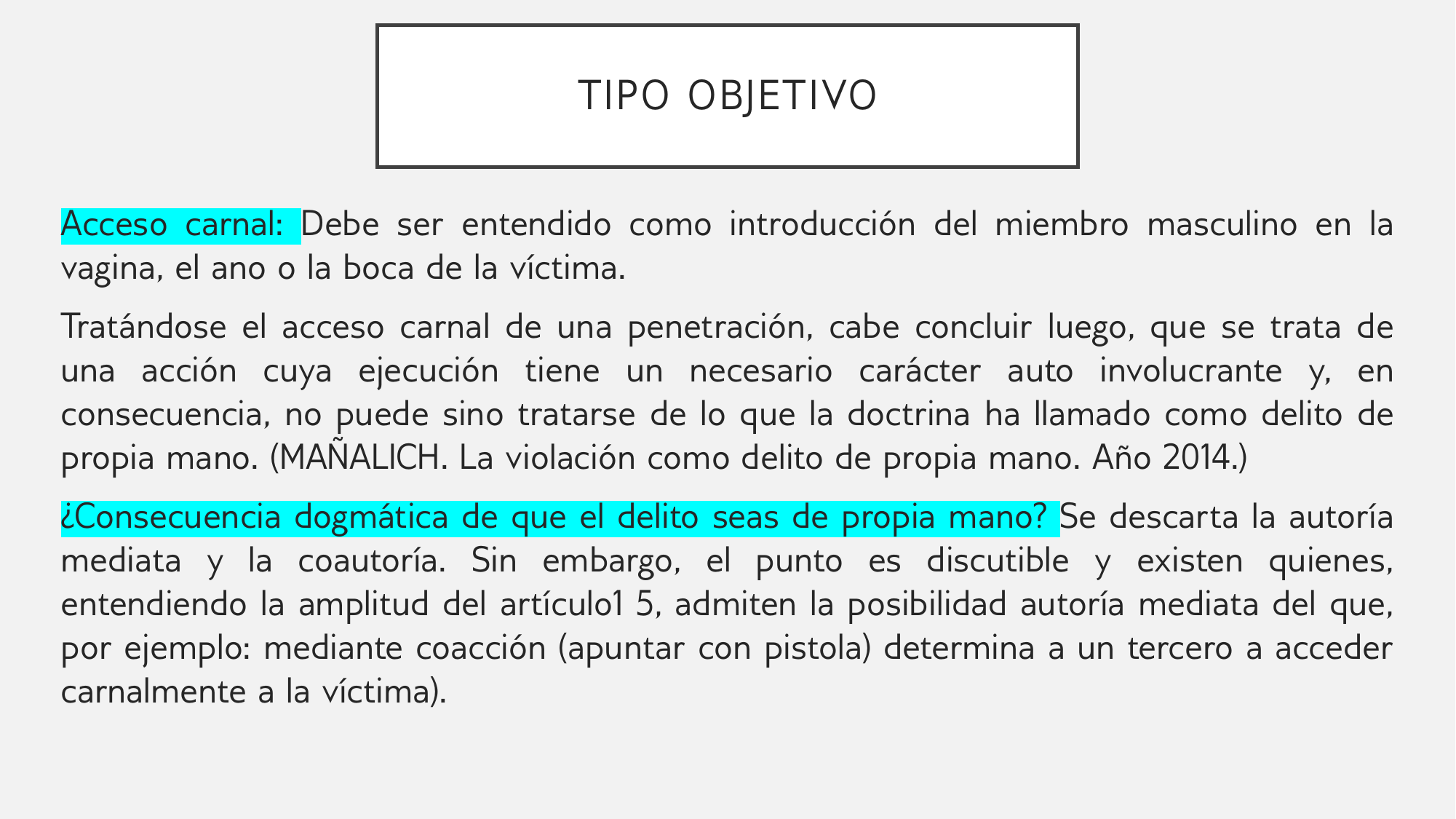

# Tipo objetivo
Acceso carnal: Debe ser entendido como introducción del miembro masculino en la vagina, el ano o la boca de la víctima.
Tratándose el acceso carnal de una penetración, cabe concluir luego, que se trata de una acción cuya ejecución tiene un necesario carácter auto involucrante y, en consecuencia, no puede sino tratarse de lo que la doctrina ha llamado como delito de propia mano. (MAÑALICH. La violación como delito de propia mano. Año 2014.)
¿Consecuencia dogmática de que el delito seas de propia mano? Se descarta la autoría mediata y la coautoría. Sin embargo, el punto es discutible y existen quienes, entendiendo la amplitud del artículo1 5, admiten la posibilidad autoría mediata del que, por ejemplo: mediante coacción (apuntar con pistola) determina a un tercero a acceder carnalmente a la víctima).